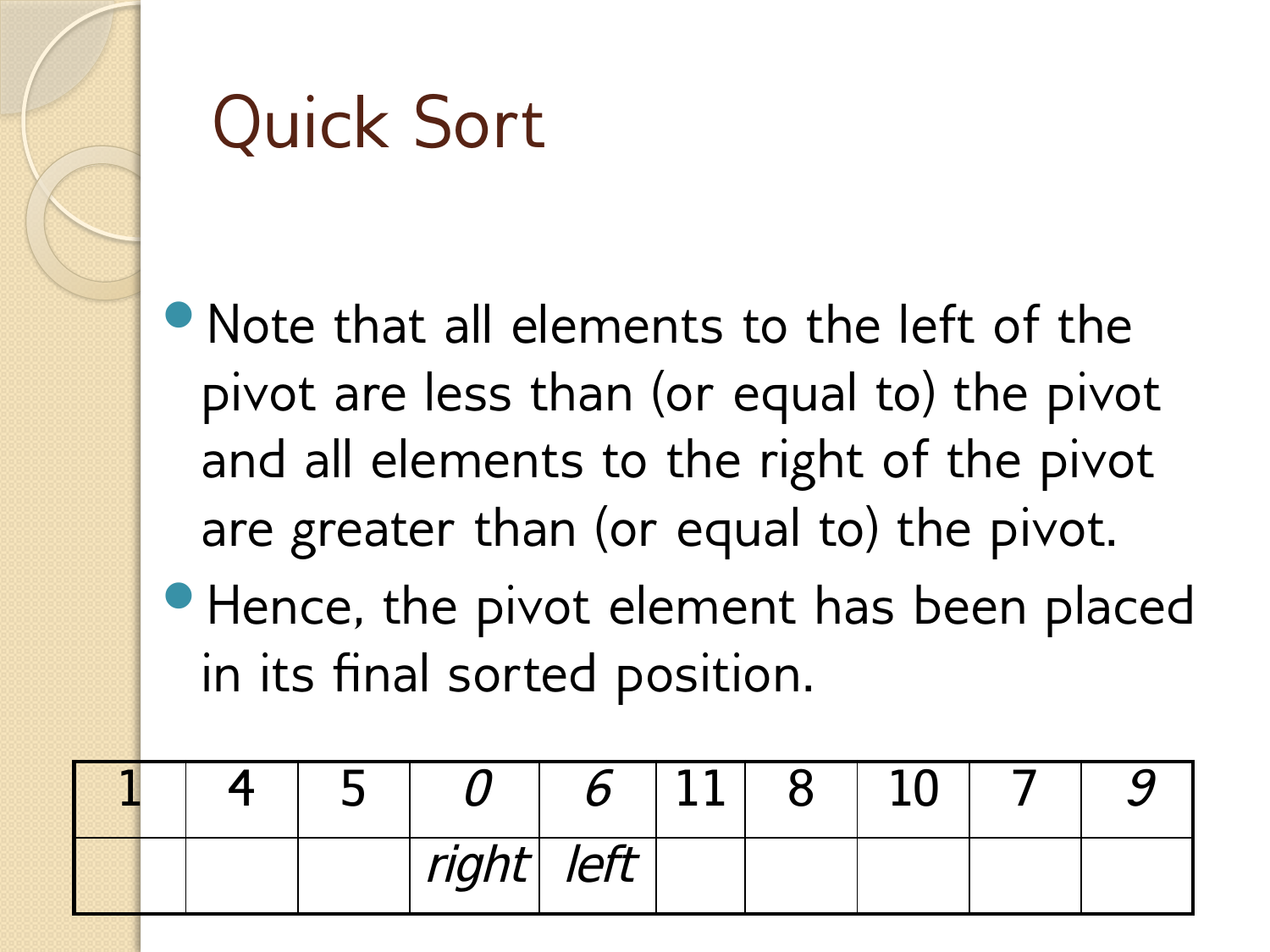

# Quick Sort
Note that all elements to the left of the pivot are less than (or equal to) the pivot and all elements to the right of the pivot are greater than (or equal to) the pivot.
Hence, the pivot element has been placed in its final sorted position.
| 1 | 4 | 5 | 0 | 6 | 11 | 8 | 10 | 7 | 9 |
| --- | --- | --- | --- | --- | --- | --- | --- | --- | --- |
|  |  |  | right | left |  |  |  |  |  |